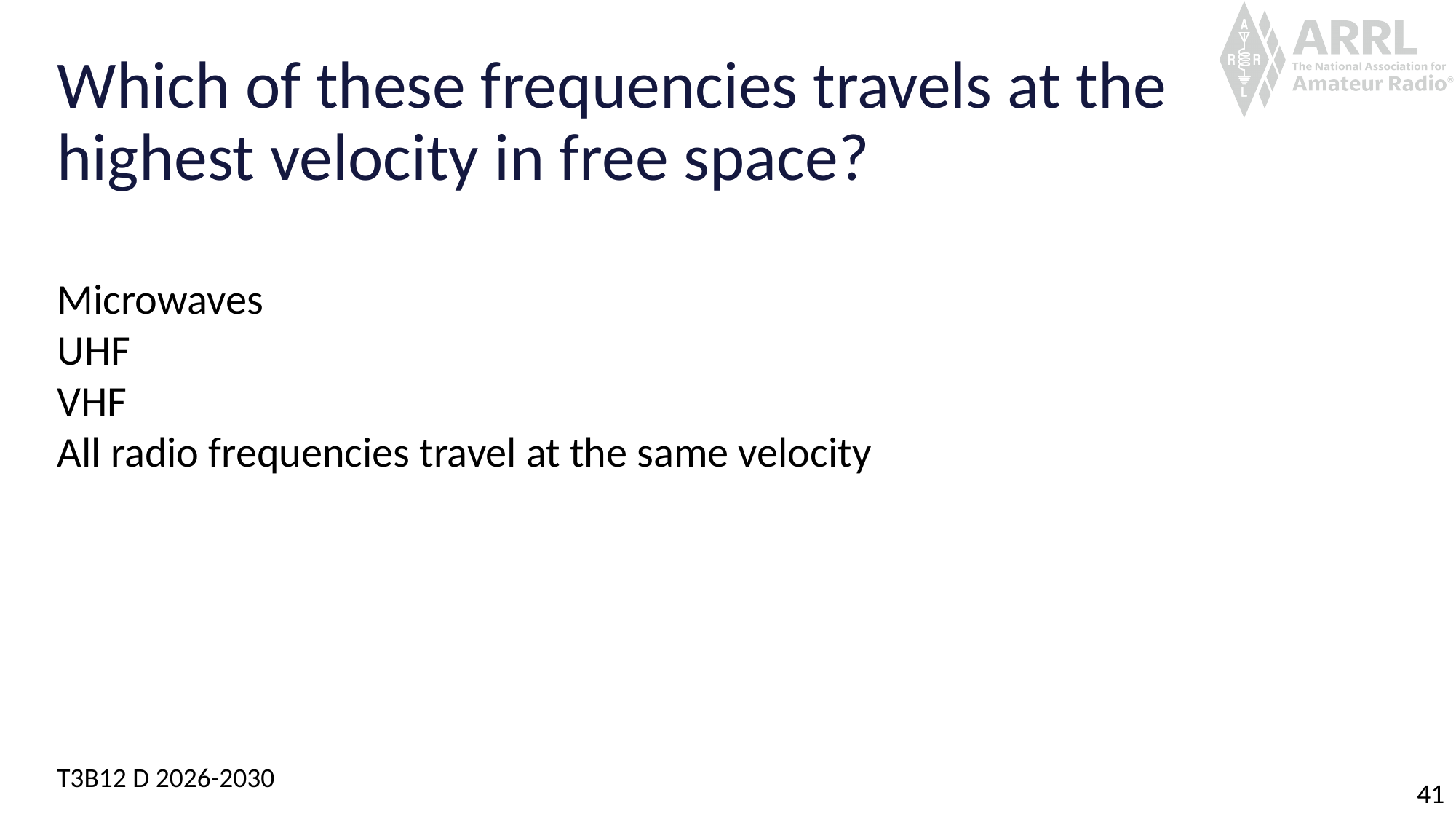

# Which of these frequencies travels at the highest velocity in free space?
Microwaves
UHF
VHF
All radio frequencies travel at the same velocity
T3B12 D 2026-2030